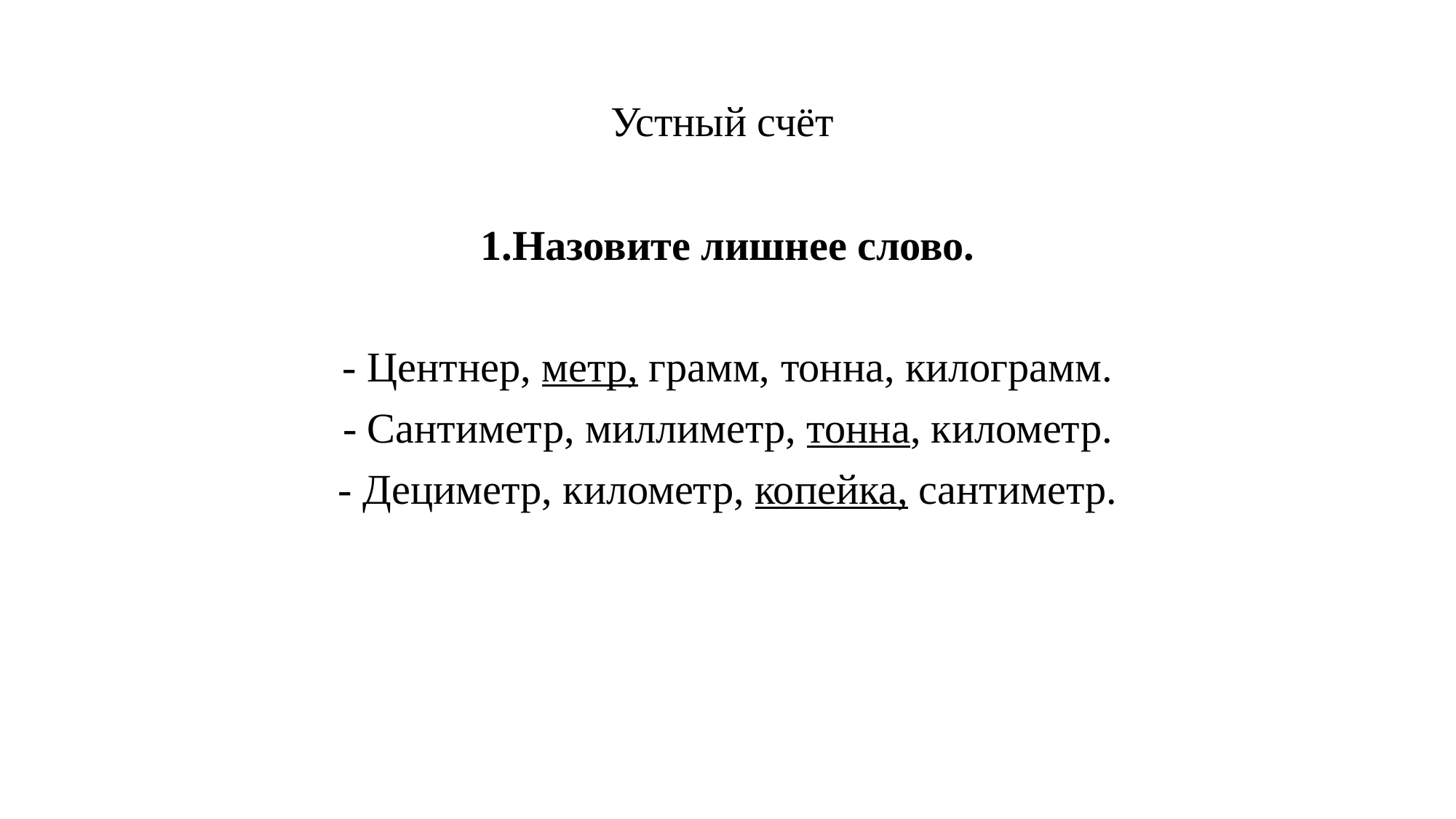

# Устный счёт
1.Назовите лишнее слово.

- Центнер, метр, грамм, тонна, килограмм.
- Сантиметр, миллиметр, тонна, километр.
- Дециметр, километр, копейка, сантиметр.